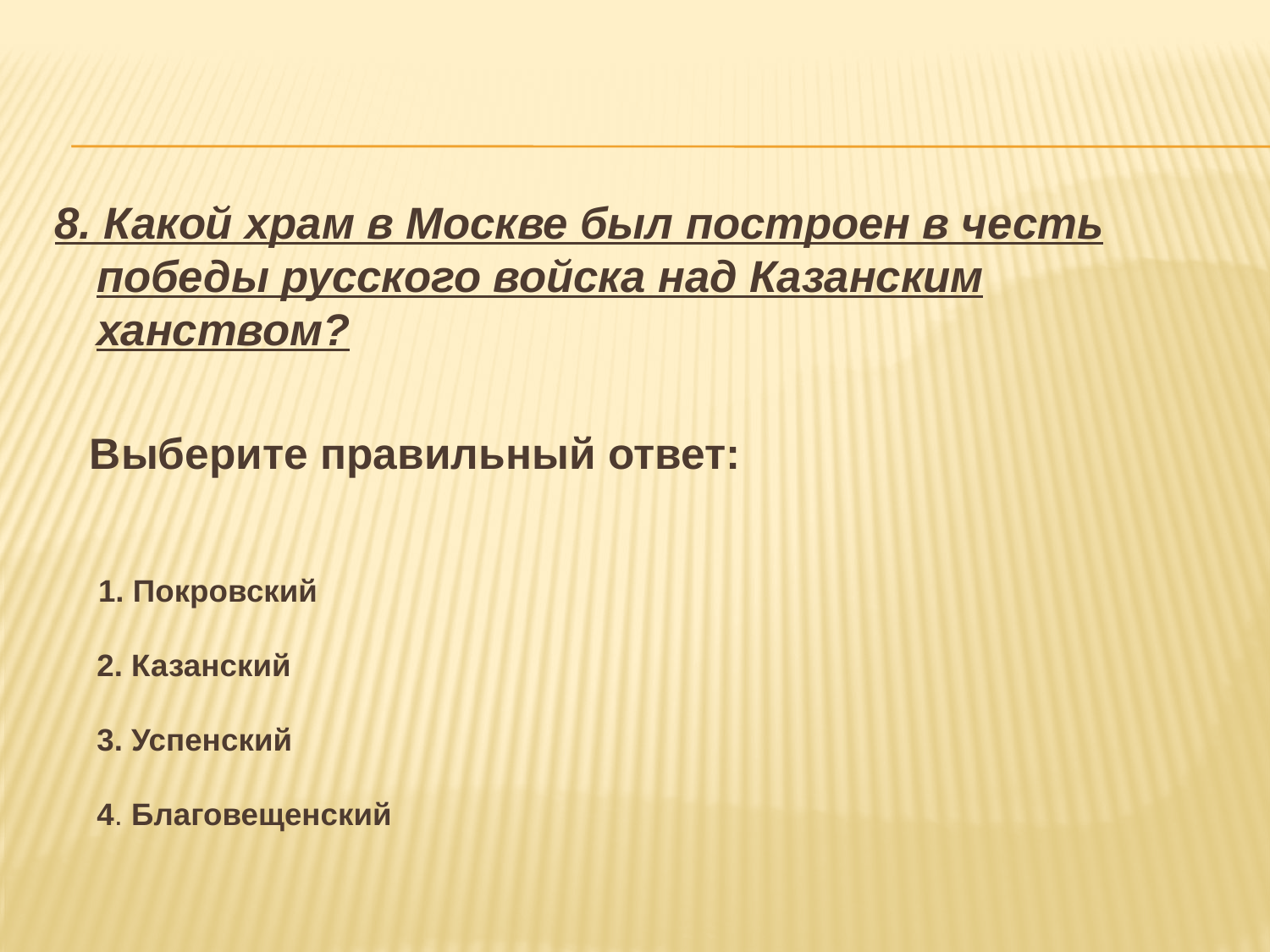

8. Какой храм в Москве был построен в честь победы русского войска над Казанским ханством?

    Выберите правильный ответ:

     1. Покровский
2. Казанский
3. Успенский
4. Благовещенский